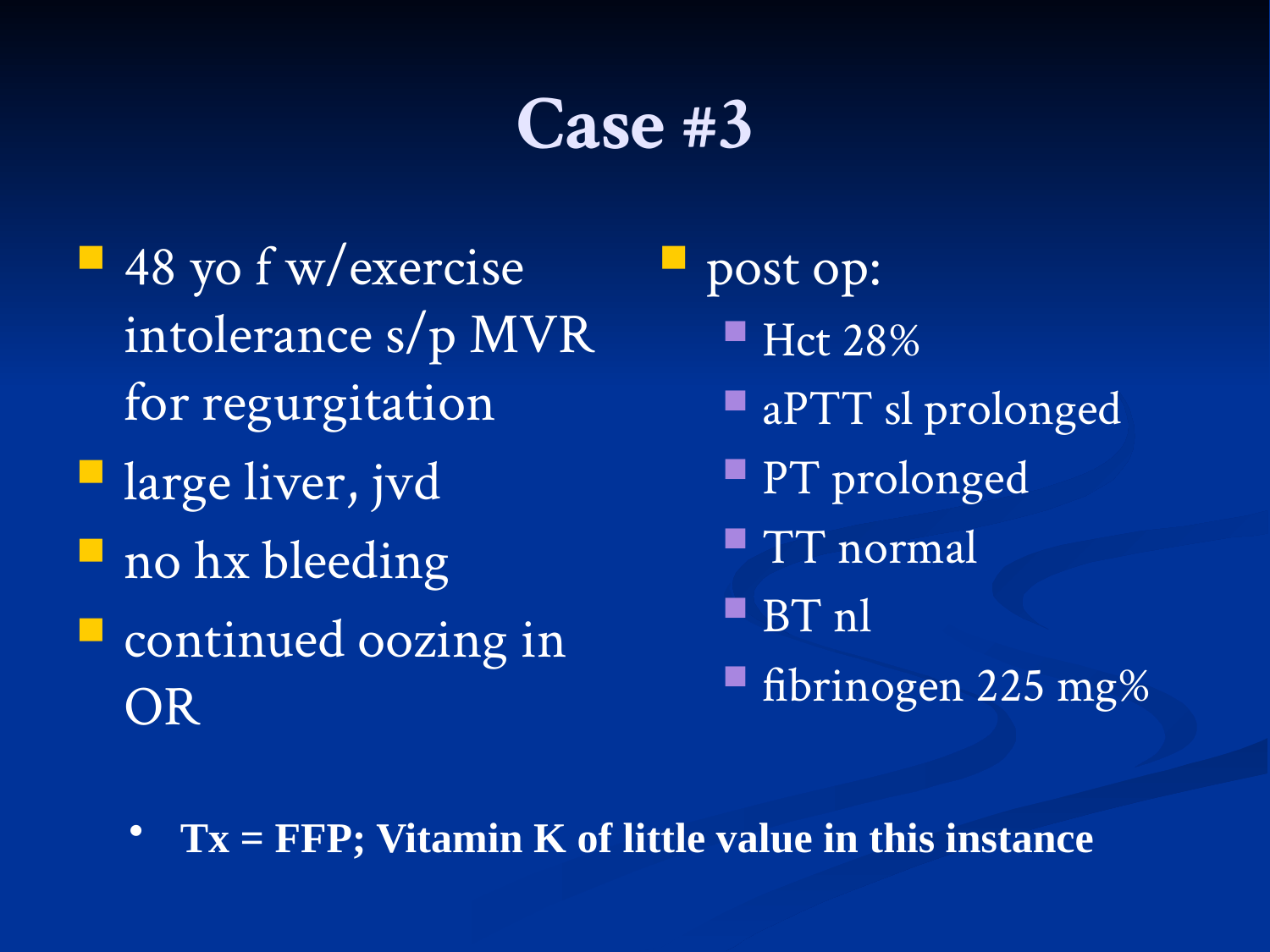

# Case #3
48 yo f w/exercise intolerance s/p MVR for regurgitation
large liver, jvd
no hx bleeding
continued oozing in OR

post op:
Hct 28%
aPTT sl prolonged
PT prolonged
TT normal
BT nl
fibrinogen 225 mg%
  Tx = FFP; Vitamin K of little value in this instance